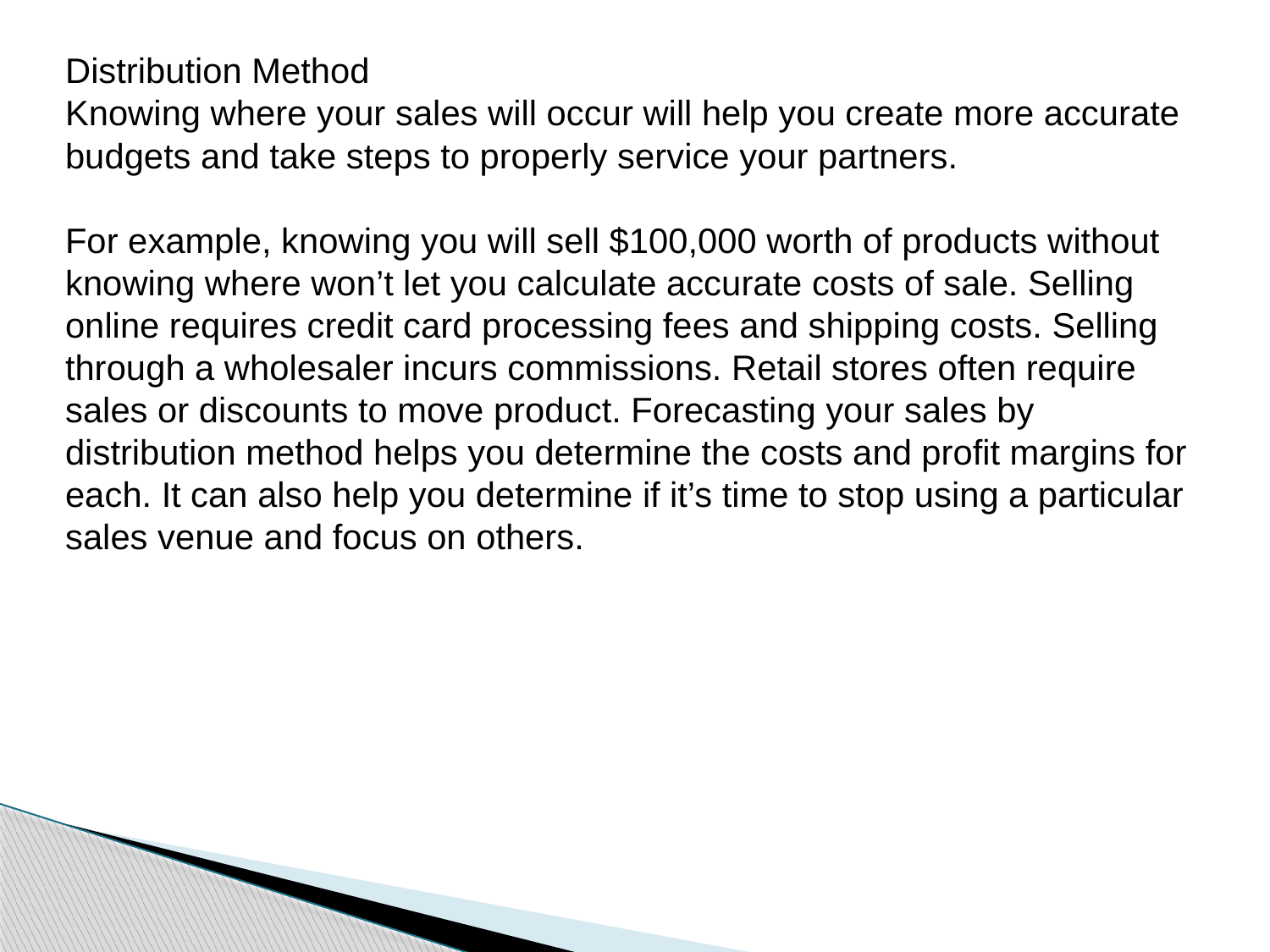

Distribution Method
Knowing where your sales will occur will help you create more accurate budgets and take steps to properly service your partners.

For example, knowing you will sell $100,000 worth of products without knowing where won’t let you calculate accurate costs of sale. Selling online requires credit card processing fees and shipping costs. Selling through a wholesaler incurs commissions. Retail stores often require sales or discounts to move product. Forecasting your sales by distribution method helps you determine the costs and profit margins for each. It can also help you determine if it’s time to stop using a particular sales venue and focus on others.